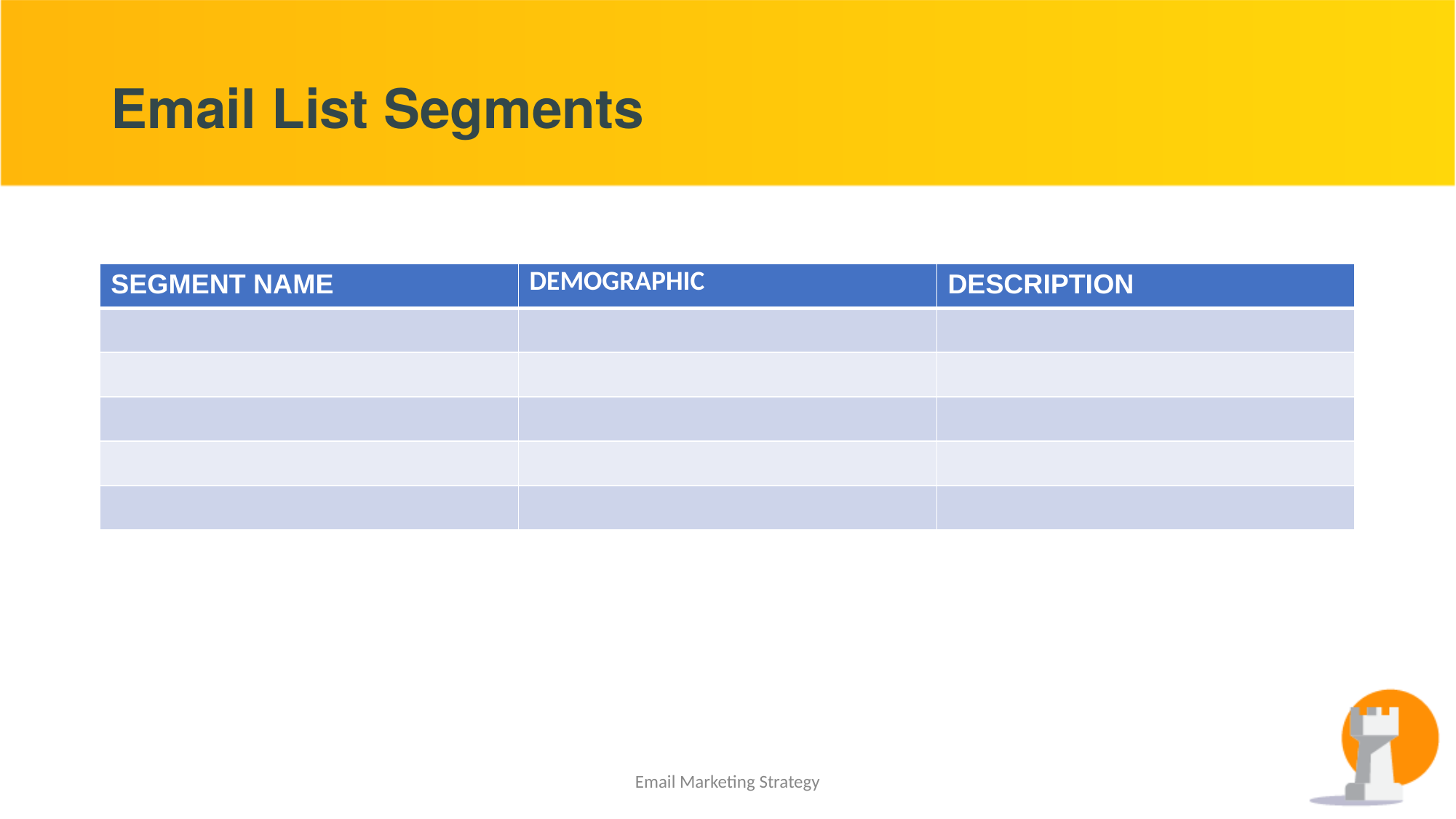

# Email List Segments
| SEGMENT NAME | DEMOGRAPHIC | DESCRIPTION |
| --- | --- | --- |
|  |  |  |
|  |  |  |
|  |  |  |
|  |  |  |
|  |  |  |
Email Marketing Strategy